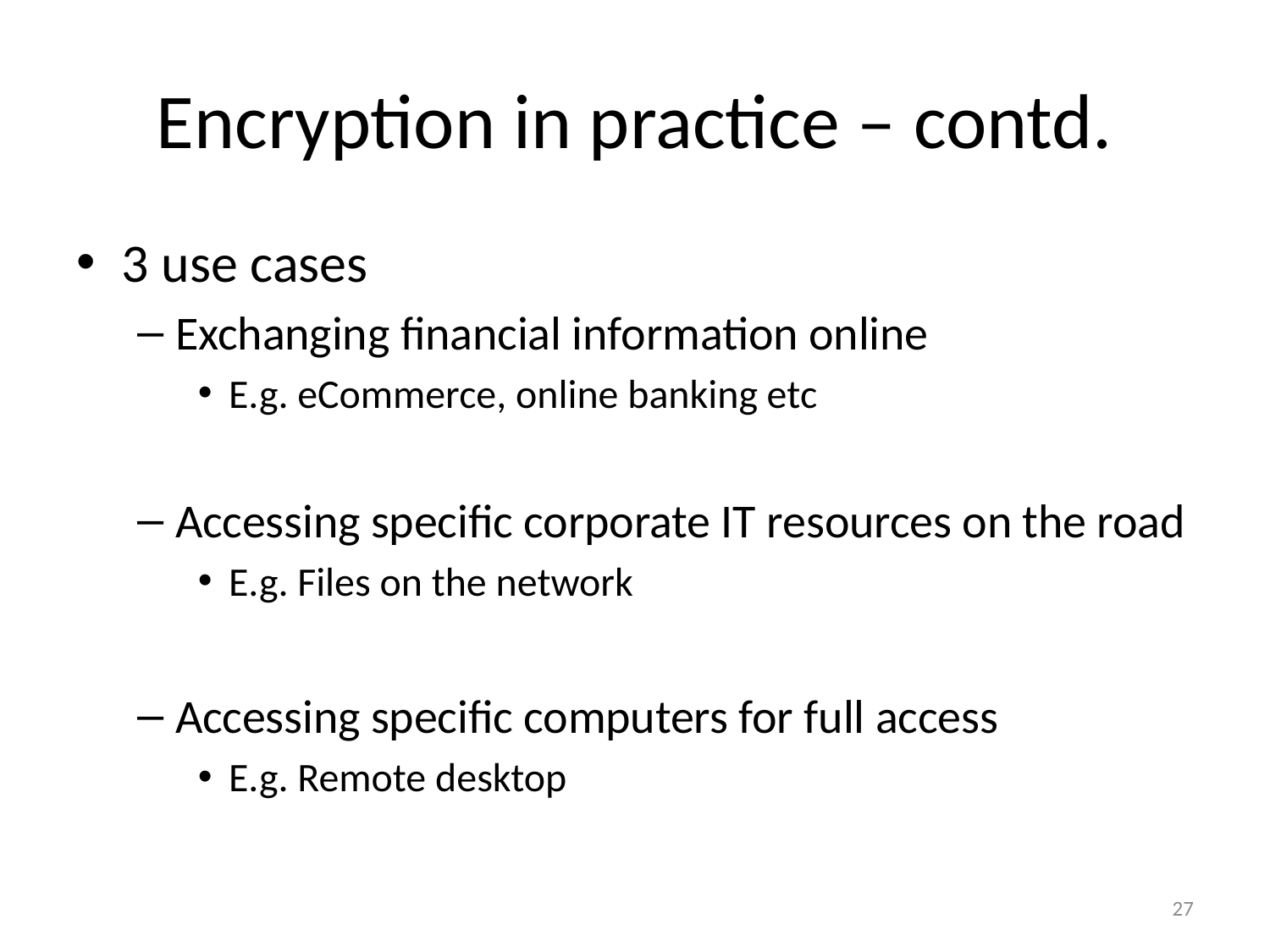

# Encryption in practice – contd.
3 use cases
Exchanging financial information online
E.g. eCommerce, online banking etc

Accessing specific corporate IT resources on the road
E.g. Files on the network

Accessing specific computers for full access
E.g. Remote desktop

27